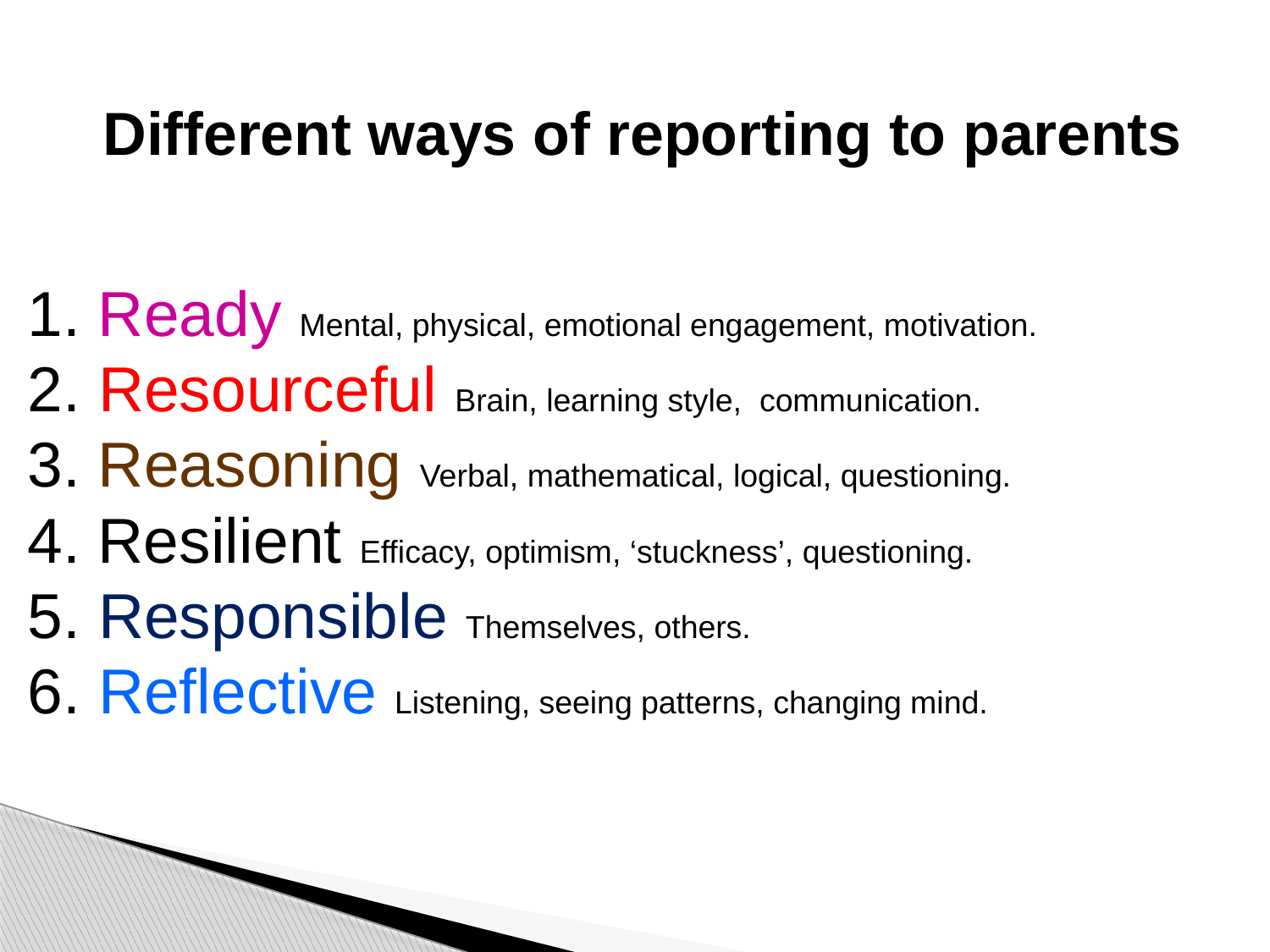

# Different ways of reporting to parents
1. Ready Mental, physical, emotional engagement, motivation.
2. Resourceful Brain, learning style,  communication.
3. Reasoning Verbal, mathematical, logical, questioning.
4. Resilient Efficacy, optimism, ‘stuckness’, questioning.
5. Responsible Themselves, others.
6. Reflective Listening, seeing patterns, changing mind.